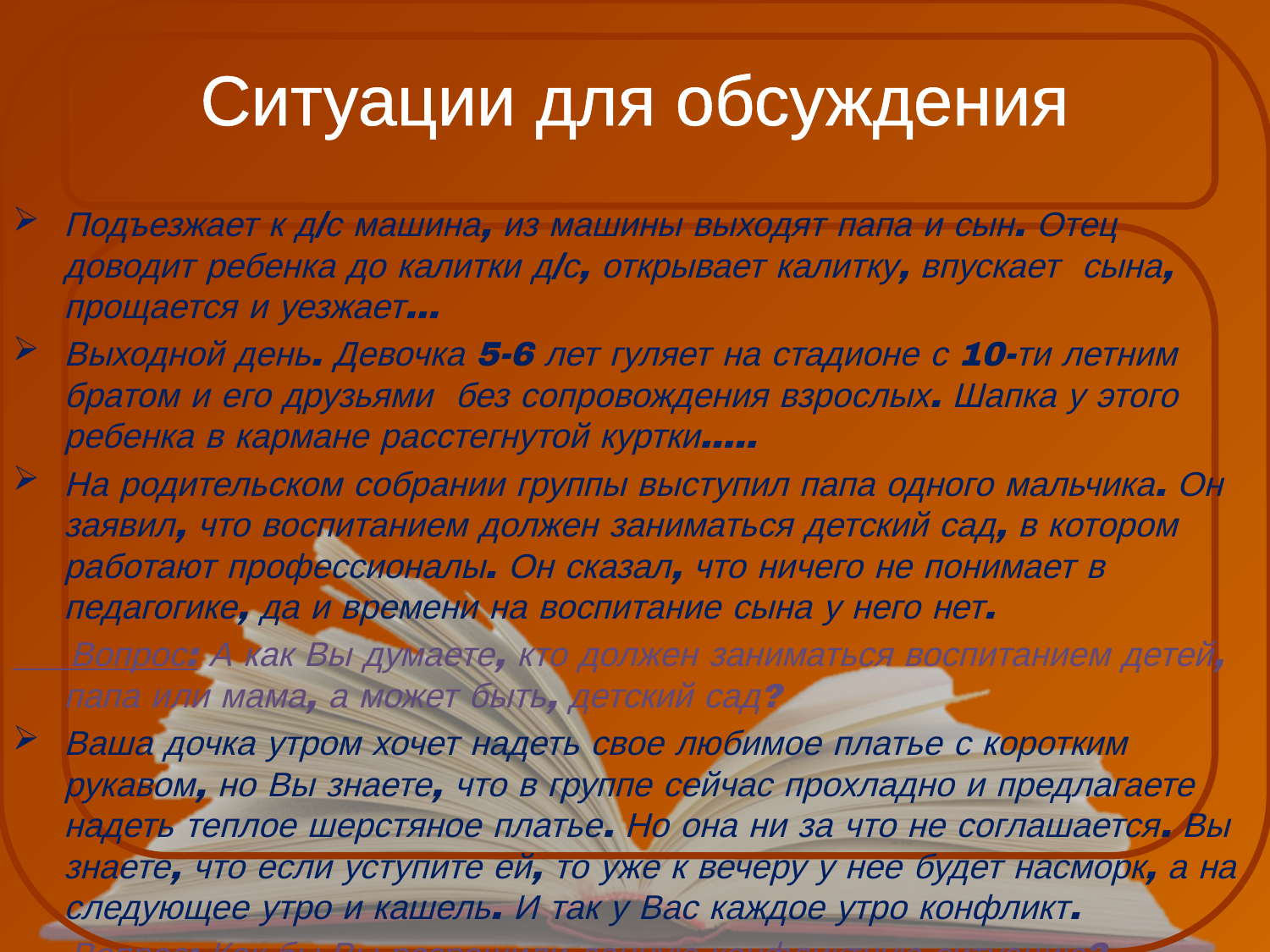

# Ситуации для обсуждения
Подъезжает к д/с машина, из машины выходят папа и сын. Отец доводит ребенка до калитки д/с, открывает калитку, впускает  сына, прощается и уезжает…
Выходной день. Девочка 5-6 лет гуляет на стадионе с 10-ти летним братом и его друзьями  без сопровождения взрослых. Шапка у этого ребенка в кармане расстегнутой куртки…..
На родительском собрании группы выступил папа одного мальчика. Он заявил, что воспитанием должен заниматься детский сад, в котором работают профессионалы. Он сказал, что ничего не понимает в педагогике, да и времени на воспитание сына у него нет.
     Вопрос: А как Вы думаете, кто должен заниматься воспитанием детей, папа или мама, а может быть, детский сад?
Ваша дочка утром хочет надеть свое любимое платье с коротким рукавом, но Вы знаете, что в группе сейчас прохладно и предлагаете надеть теплое шерстяное платье. Но она ни за что не соглашается. Вы знаете, что если уступите ей, то уже к вечеру у нее будет насморк, а на следующее утро и кашель. И так у Вас каждое утро конфликт.
     Вопрос: Как бы Вы разрешили данную конфликтную ситуацию?